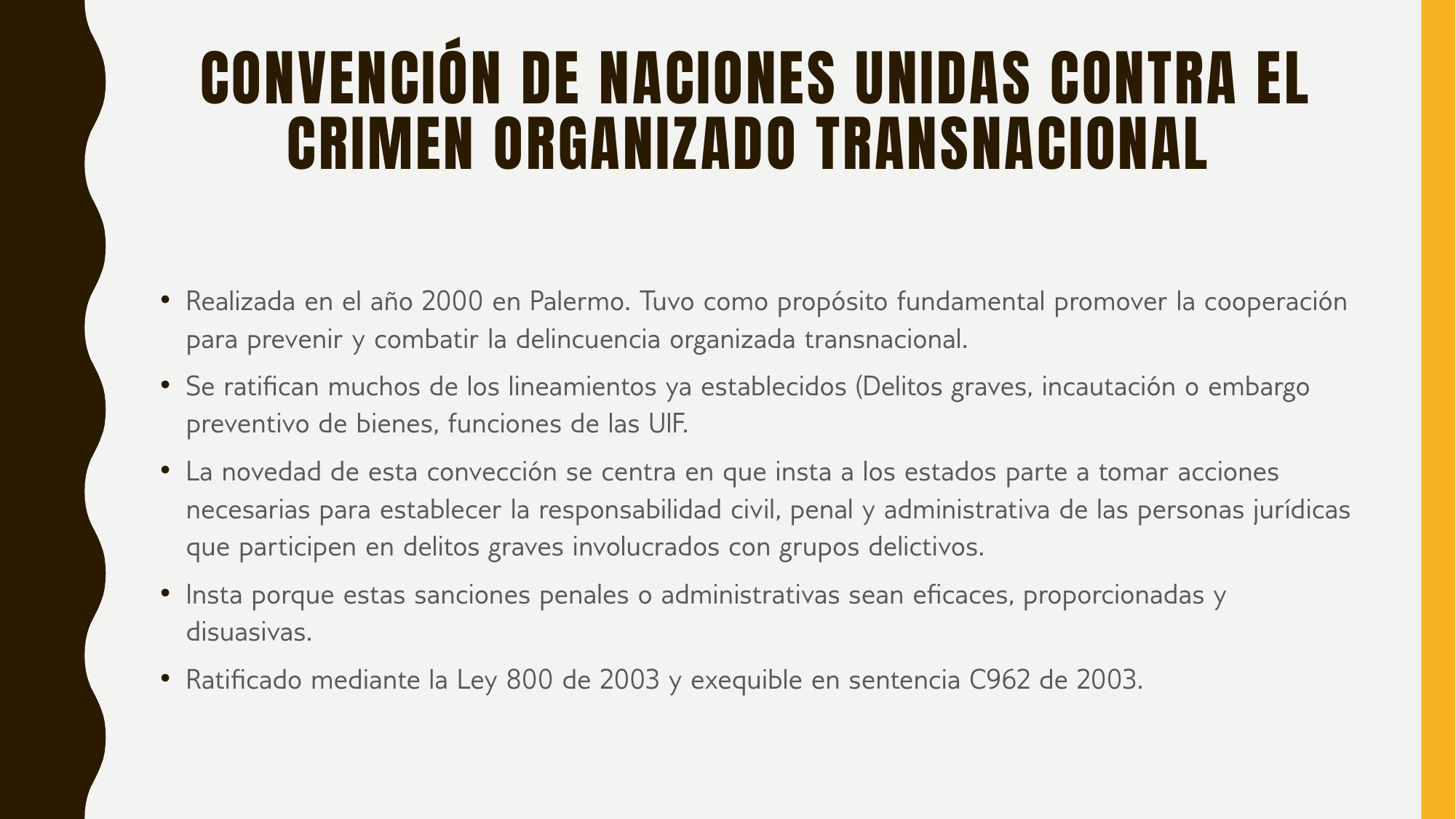

# Convención de naciones Unidas contra el crimen organizado transnacional
Realizada en el año 2000 en Palermo. Tuvo como propósito fundamental promover la cooperación para prevenir y combatir la delincuencia organizada transnacional.
Se ratifican muchos de los lineamientos ya establecidos (Delitos graves, incautación o embargo preventivo de bienes, funciones de las UIF.
La novedad de esta convección se centra en que insta a los estados parte a tomar acciones necesarias para establecer la responsabilidad civil, penal y administrativa de las personas jurídicas que participen en delitos graves involucrados con grupos delictivos.
Insta porque estas sanciones penales o administrativas sean eficaces, proporcionadas y disuasivas.
Ratificado mediante la Ley 800 de 2003 y exequible en sentencia C962 de 2003.